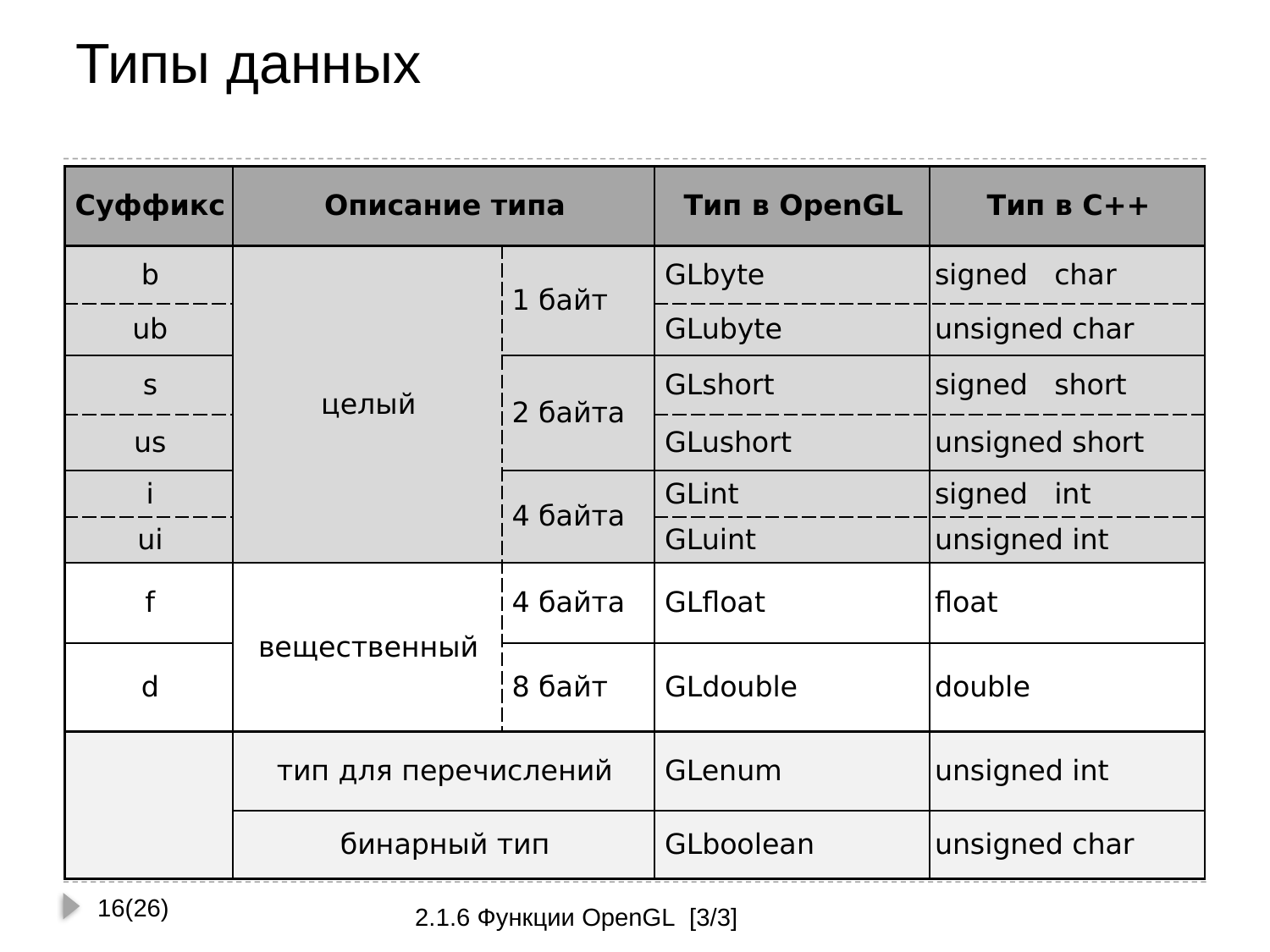

# Типы данных
| Суффикс | Описание типа |  | Тип в OpenGL | Тип в C++ |
| --- | --- | --- | --- | --- |
| b | целый | 1 байт | GLbyte | signed char |
| ub |  |  | GLubyte | unsigned char |
| s |  | 2 байта | GLshort | signed short |
| us |  |  | GLushort | unsigned short |
| i |  | 4 байта | GLint | signed int |
| ui |  |  | GLuint | unsigned int |
| f | вещественный | 4 байта | GLfloat | float |
| d |  | 8 байт | GLdouble | double |
|  | тип для перечислений |  | GLenum | unsigned int |
|  | бинарный тип |  | GLboolean | unsigned char |
16(26)
2.1.6 Функции OpenGL  [3/3]